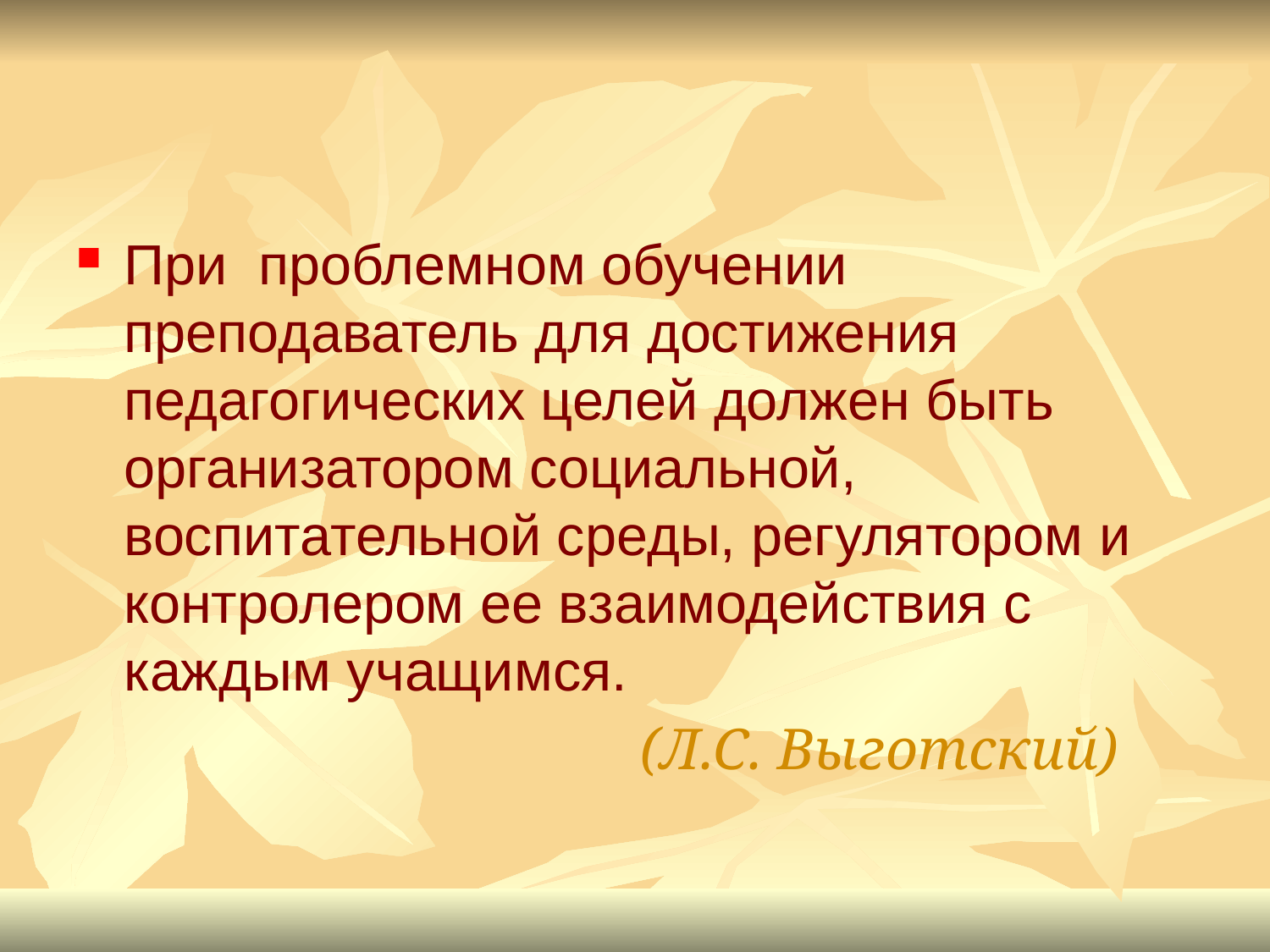

При  проблемном обучении преподаватель для достижения педагогических целей должен быть организатором социальной, воспитательной среды, регулятором и контролером ее взаимодействия с   каждым учащимся.
                                    (Л.С. Выготский)